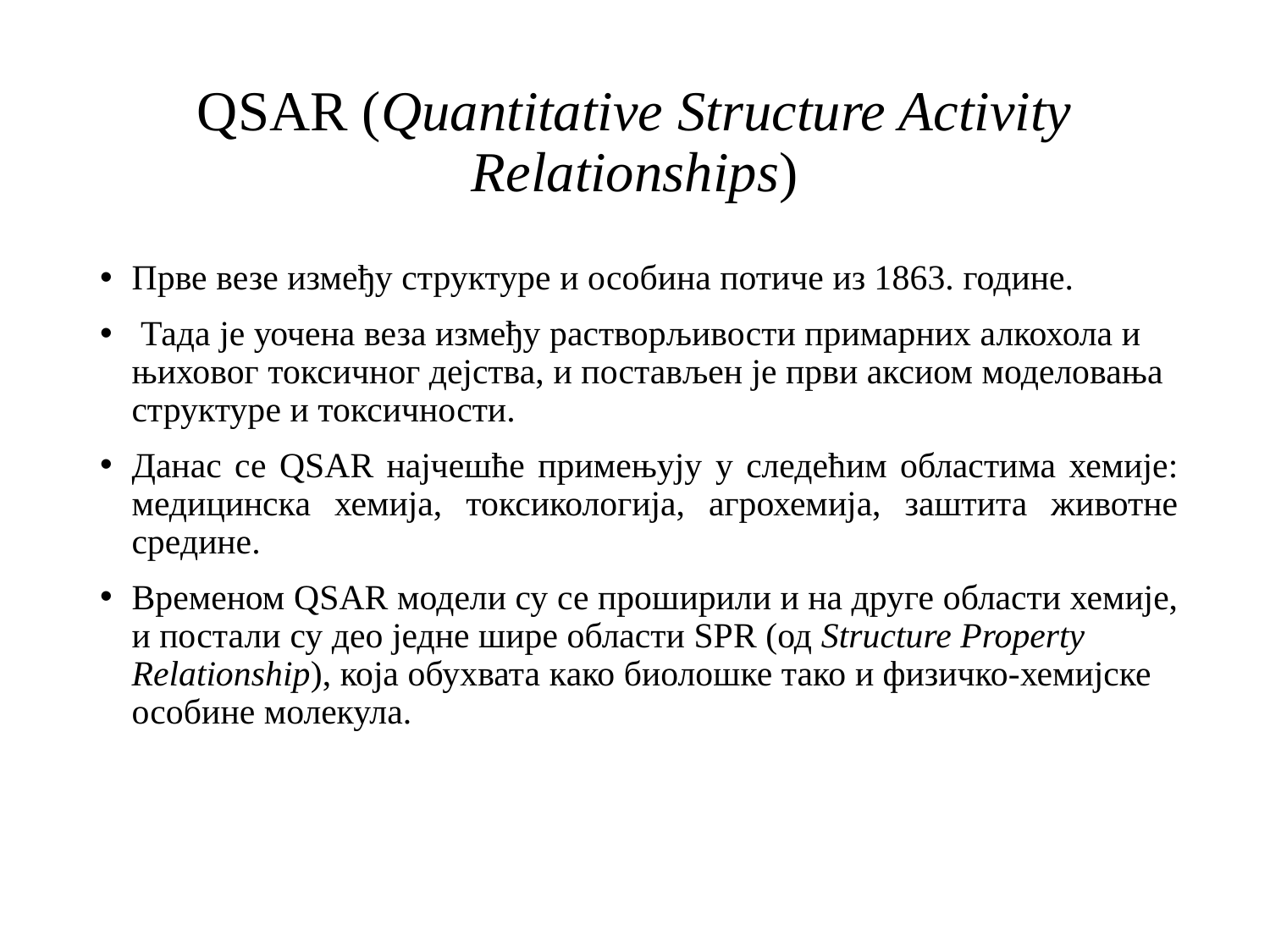

# QSAR (Quantitative Structure Activity Relationships)
Прве везе између структуре и особина потиче из 1863. године.
 Тада је уочена веза између растворљивости примарних алкохола и њиховог токсичног дејства, и постављен је први аксиом моделовања структуре и токсичности.
Данас се QSAR најчешће примењују у следећим областима хемије: медицинска хемија, токсикологија, агрохемија, заштита животне средине.
Временом QSAR модели су се проширили и на друге области хемије, и постали су део једне шире области SPR (од Structure Property Relationship), која обухвата како биолошке тако и физичко-хемијске особине молекула.